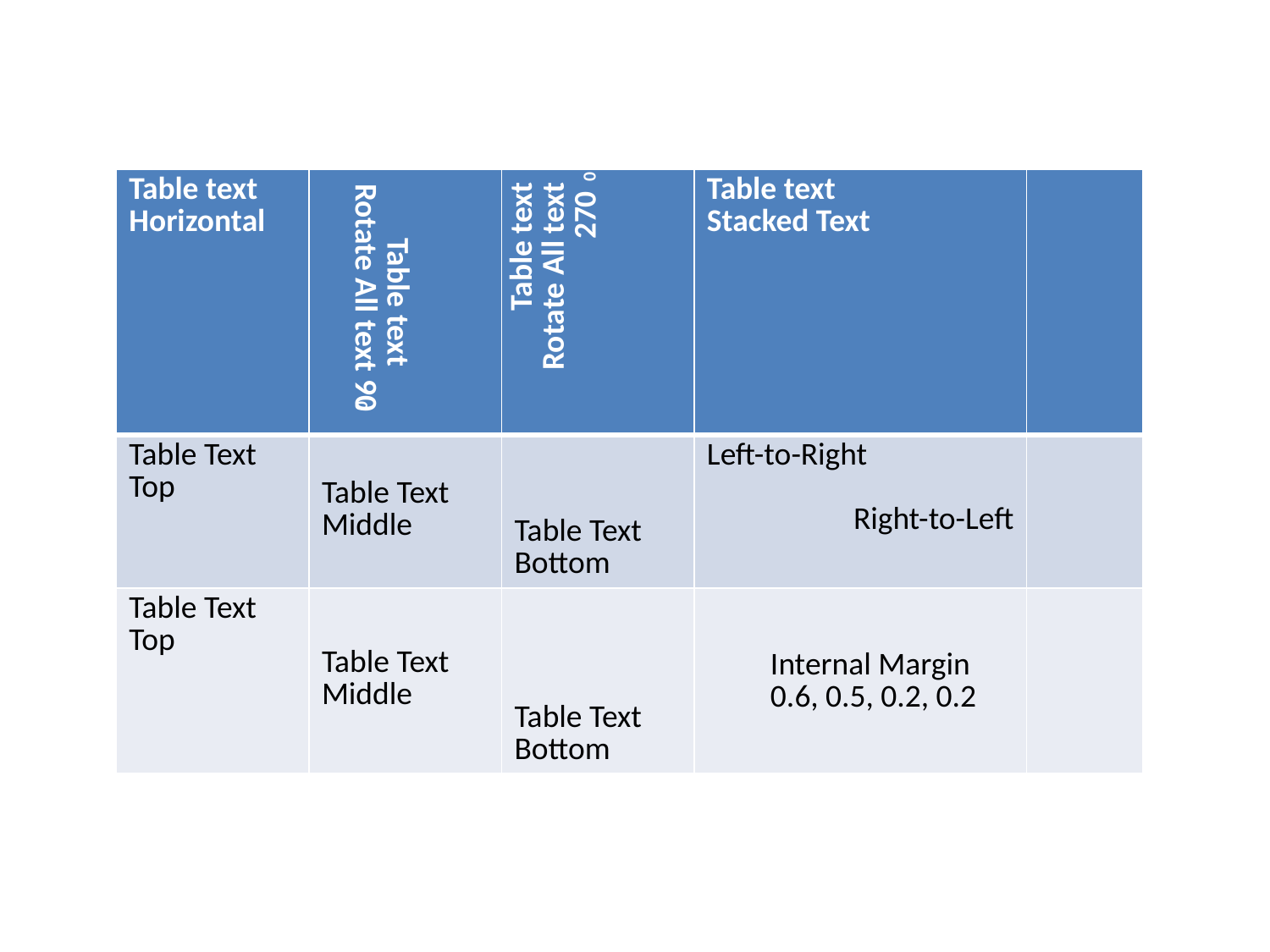

| Table text Horizontal | Table text Rotate All text 900 | Table text Rotate All text 2700 | Table text Stacked Text |  |
| --- | --- | --- | --- | --- |
| Table Text Top | Table Text Middle | Table Text Bottom | Left-to-Right Right-to-Left |  |
| Table Text Top | Table Text Middle | Table Text Bottom | Internal Margin 0.6, 0.5, 0.2, 0.2 |  |